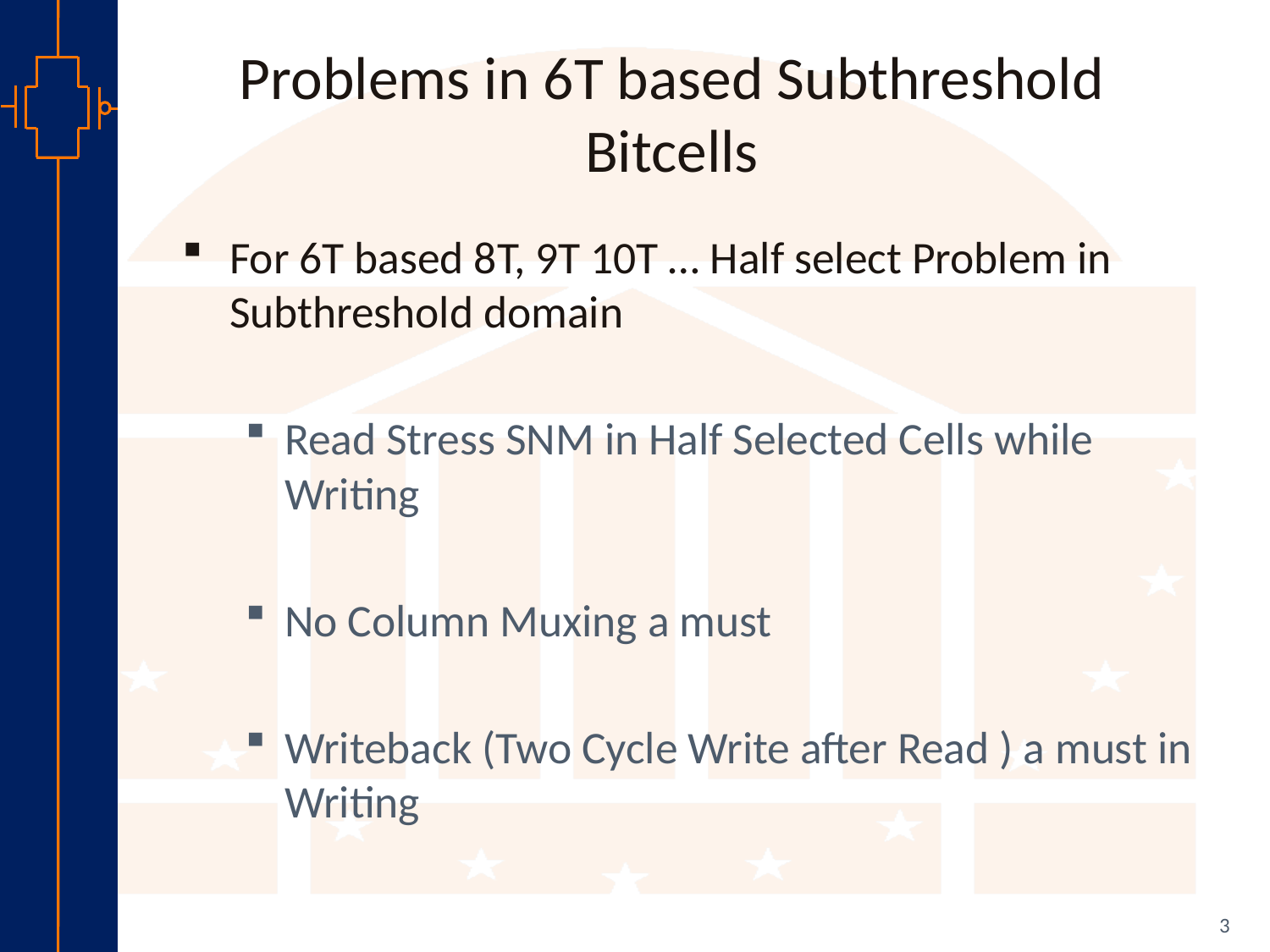

# Problems in 6T based Subthreshold Bitcells
For 6T based 8T, 9T 10T … Half select Problem in Subthreshold domain

Read Stress SNM in Half Selected Cells while Writing

No Column Muxing a must

Writeback (Two Cycle Write after Read ) a must in Writing

3